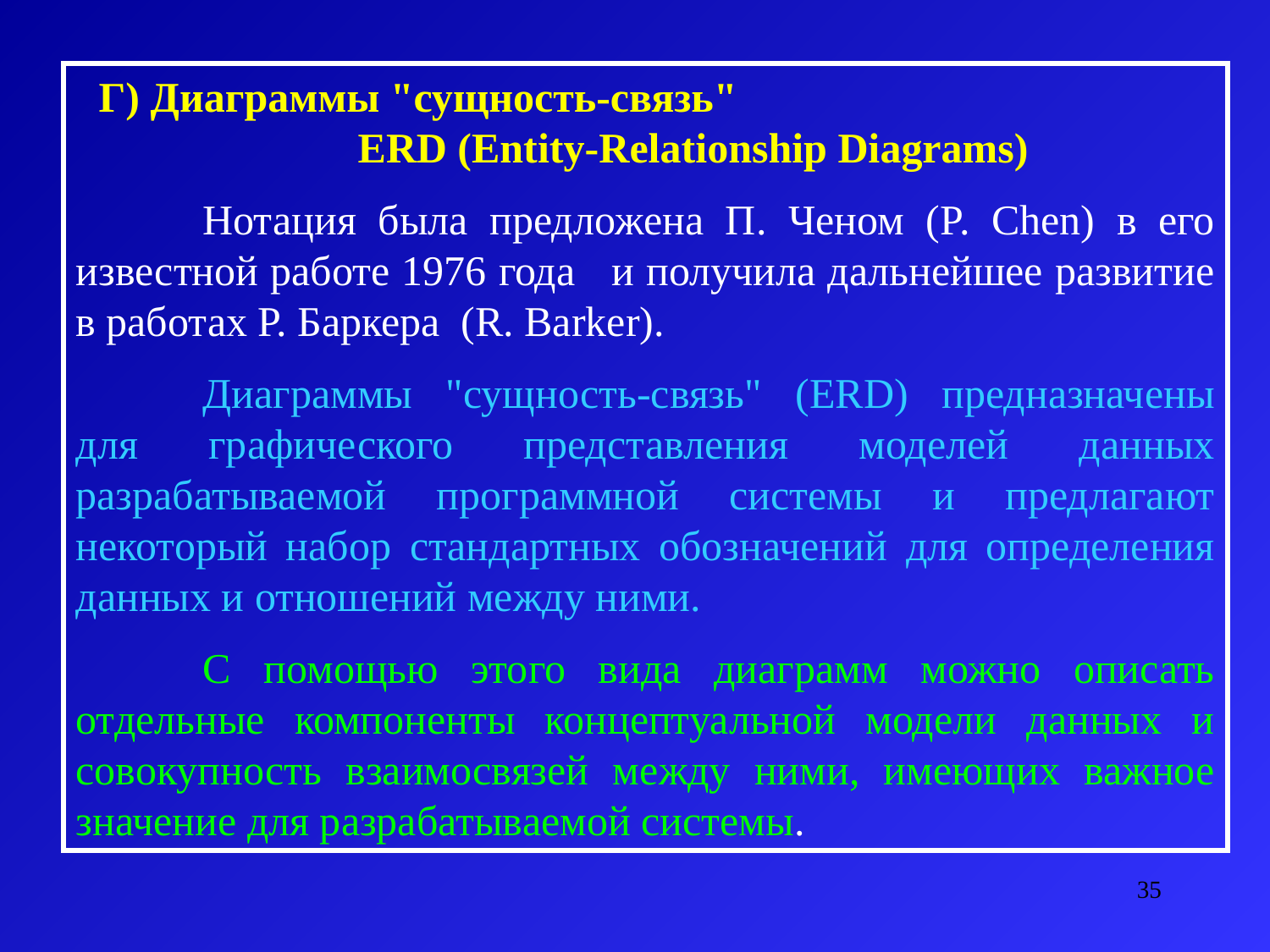

Г) Диаграммы "сущность-связь"                                                        ERD (Entity-Relationship Diagrams)
	Нотация была предложена П. Ченом (P. Chen) в его известной работе 1976 года   и получила дальнейшее развитие в работах Р. Баркера  (R. Barker).
	Диаграммы "сущность-связь" (ERD) предназначены для графического представления моделей данных разрабатываемой программной системы и предлагают некоторый набор стандартных обозначений для определения данных и отношений между ними.
	С помощью этого вида диаграмм можно описать отдельные компоненты концептуальной модели данных и совокупность взаимосвязей между ними, имеющих важное значение для разрабатываемой системы.
35